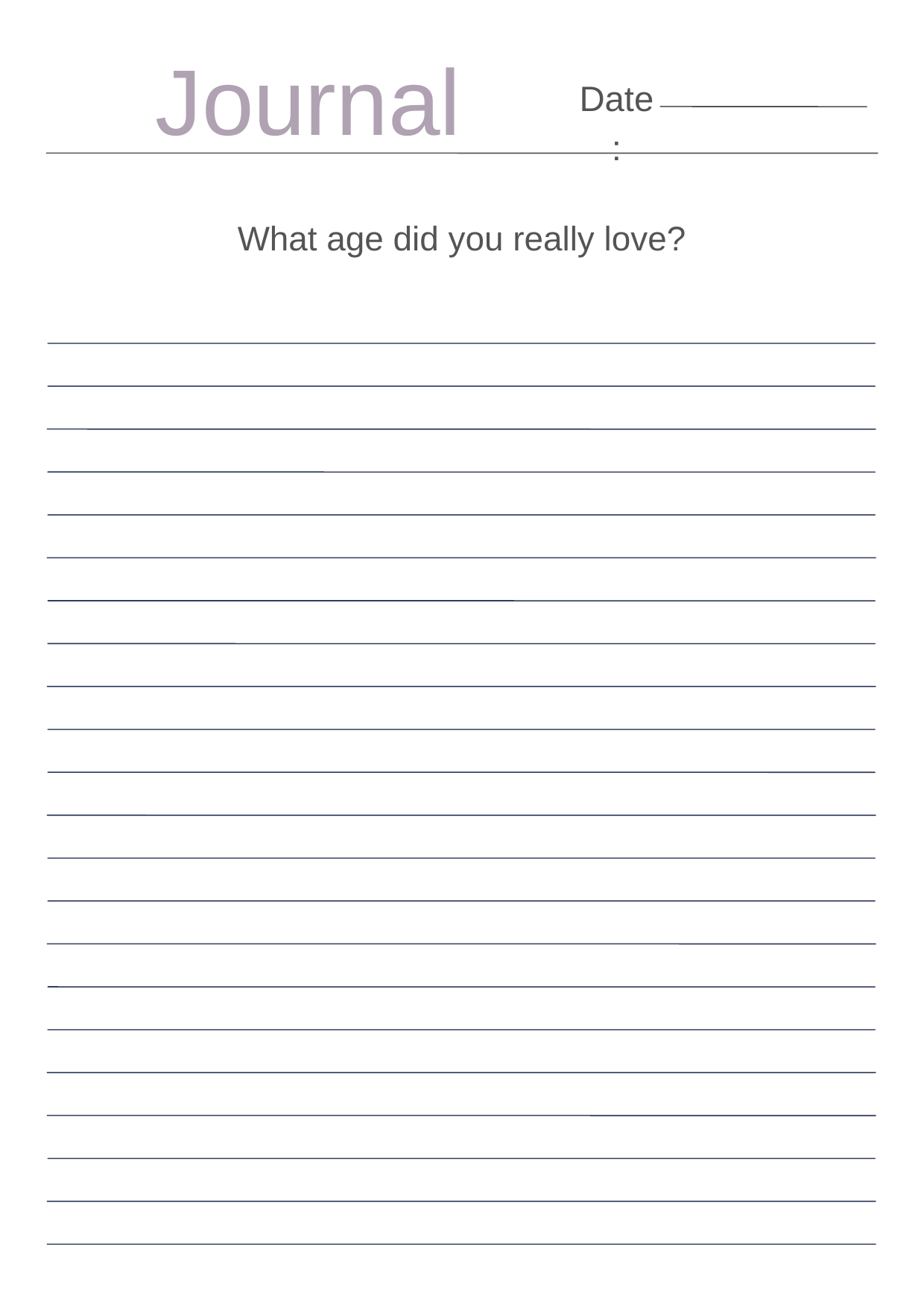

Journal
Date:

What age did you really love?